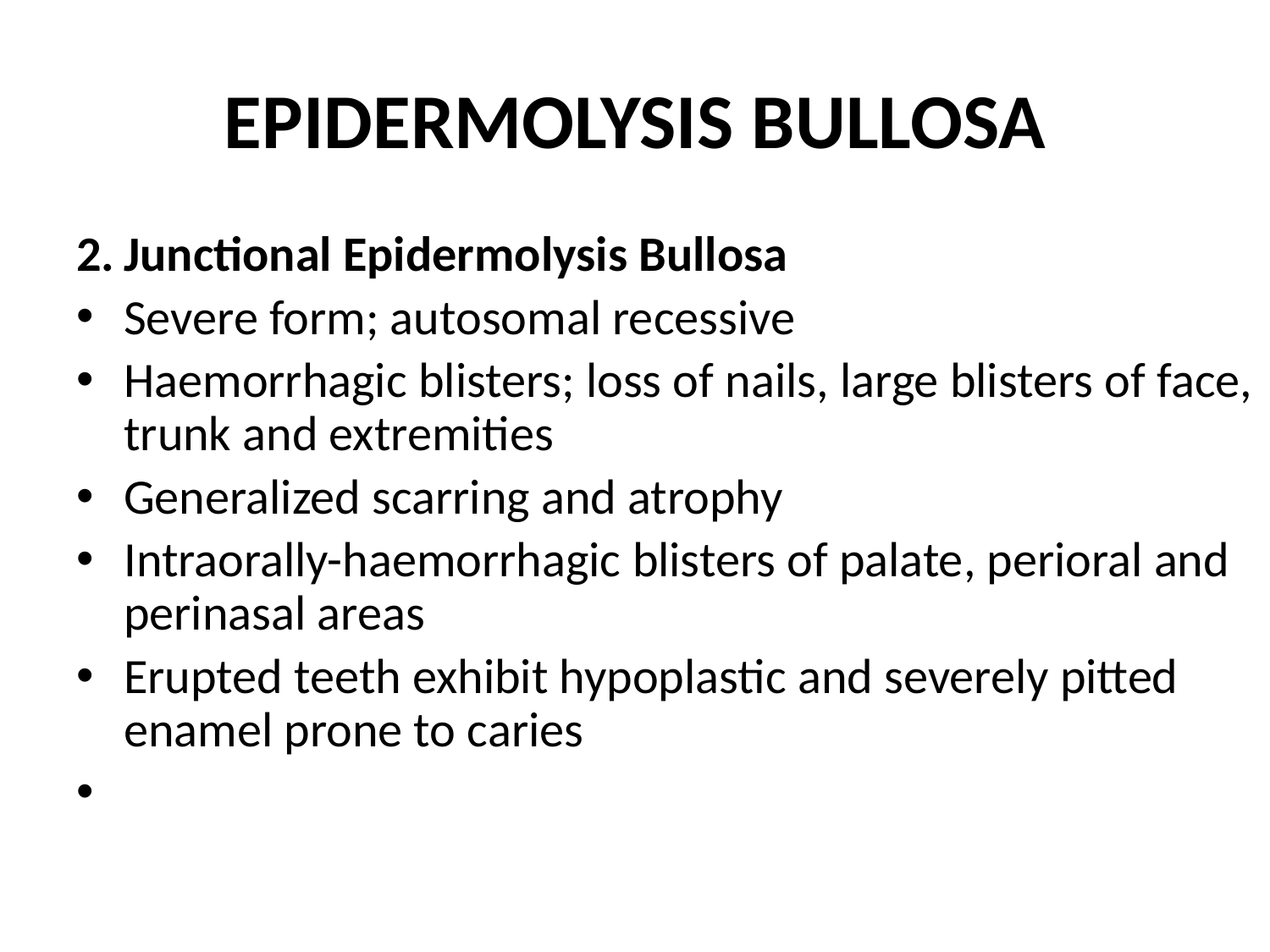

# EPIDERMOLYSIS BULLOSA
2.	Junctional Epidermolysis Bullosa
Severe form; autosomal recessive
Haemorrhagic blisters; loss of nails, large blisters of face, trunk and extremities
Generalized scarring and atrophy
Intraorally-haemorrhagic blisters of palate, perioral and perinasal areas
Erupted teeth exhibit hypoplastic and severely pitted enamel prone to caries